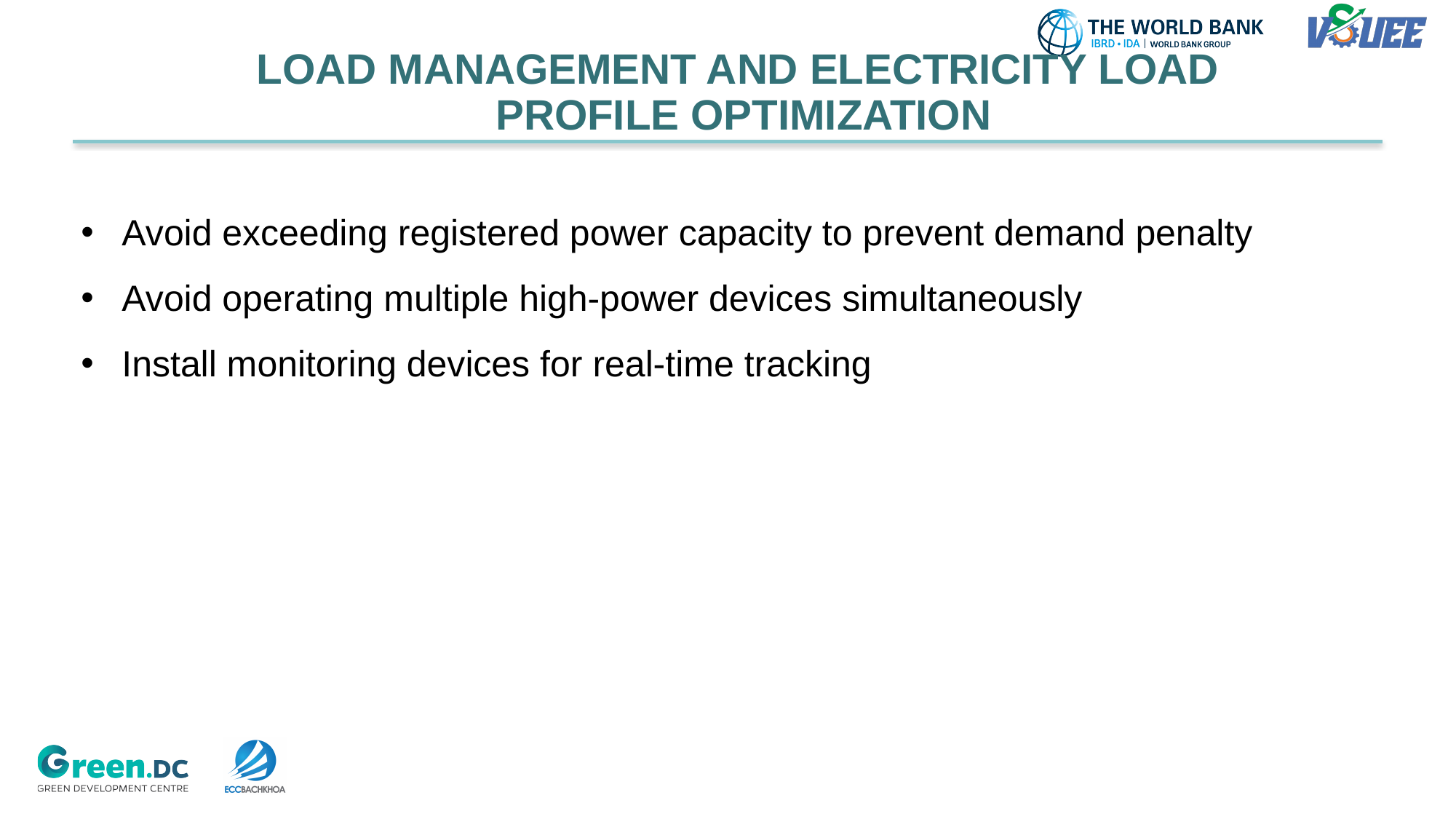

LOAD MANAGEMENT AND ELECTRICITY LOAD
PROFILE OPTIMIZATION

Avoid exceeding registered power capacity to prevent demand penalty
Avoid operating multiple high-power devices simultaneously
Install monitoring devices for real-time tracking